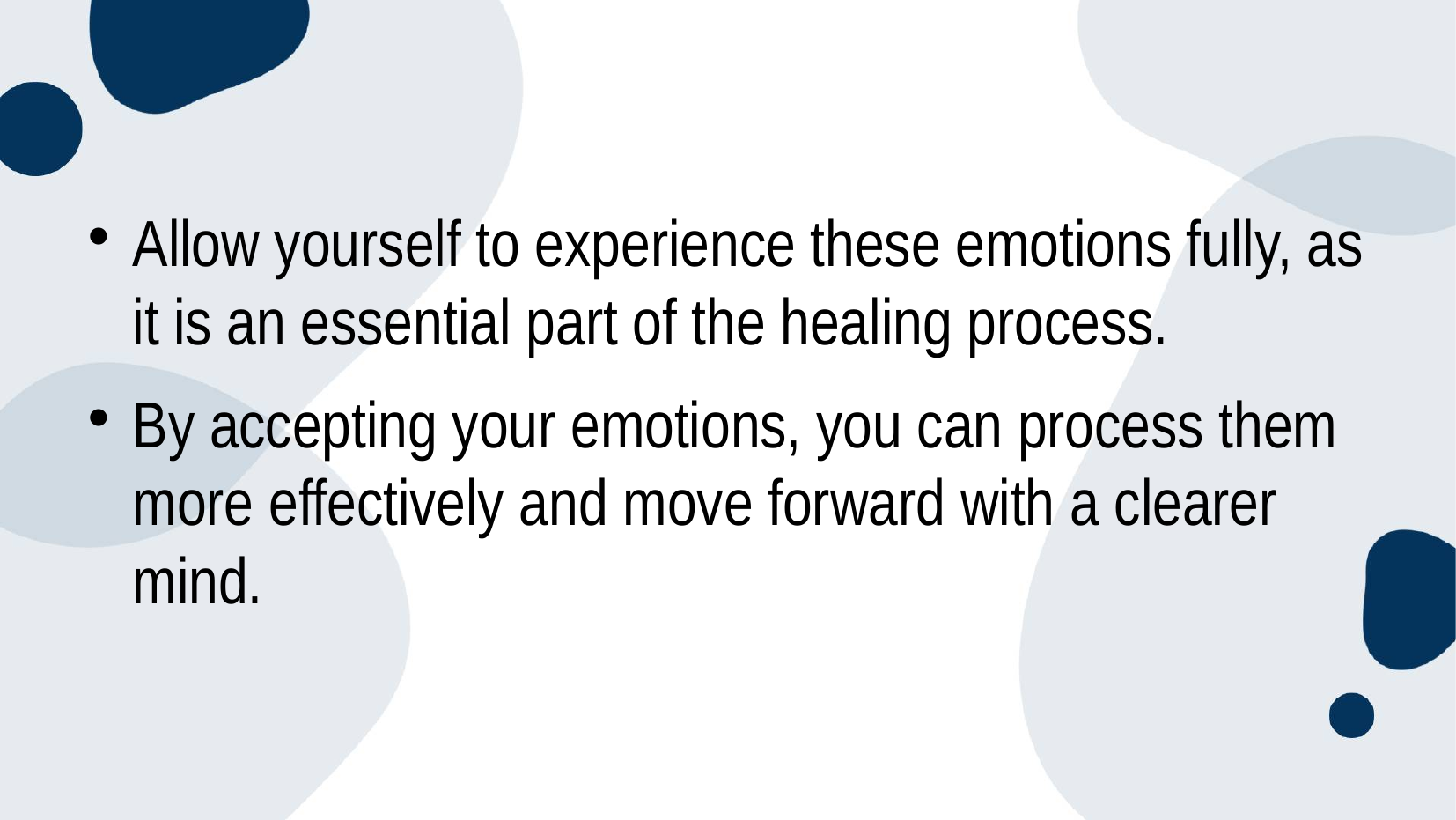

#
Allow yourself to experience these emotions fully, as it is an essential part of the healing process.
By accepting your emotions, you can process them more effectively and move forward with a clearer mind.